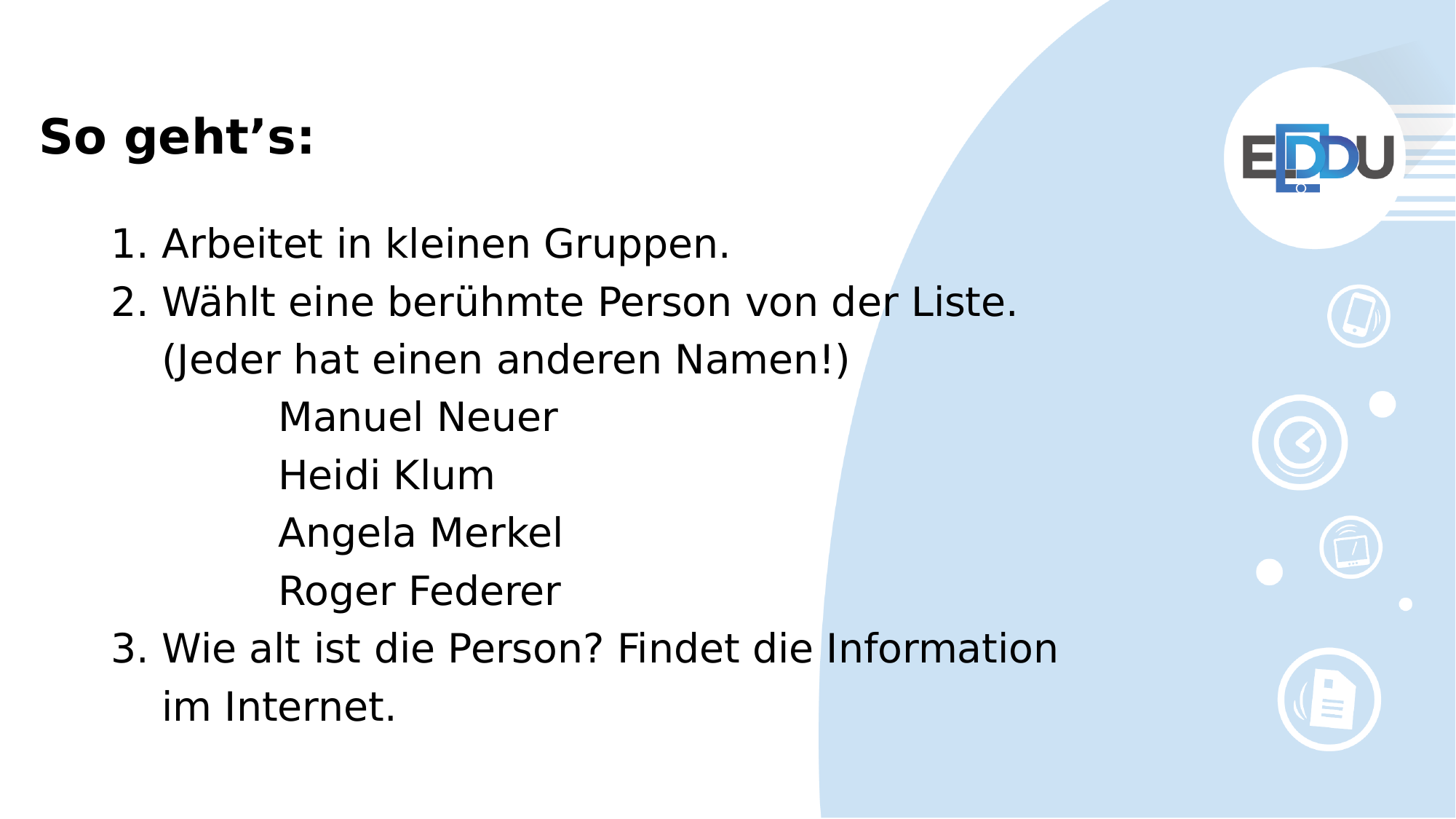

# So geht’s:
1. Arbeitet in kleinen Gruppen.
2. Wählt eine berühmte Person von der Liste.
    (Jeder hat einen anderen Namen!)
	     Manuel Neuer
	     Heidi Klum
	     Angela Merkel
	     Roger Federer
3. Wie alt ist die Person? Findet die Information
    im Internet.